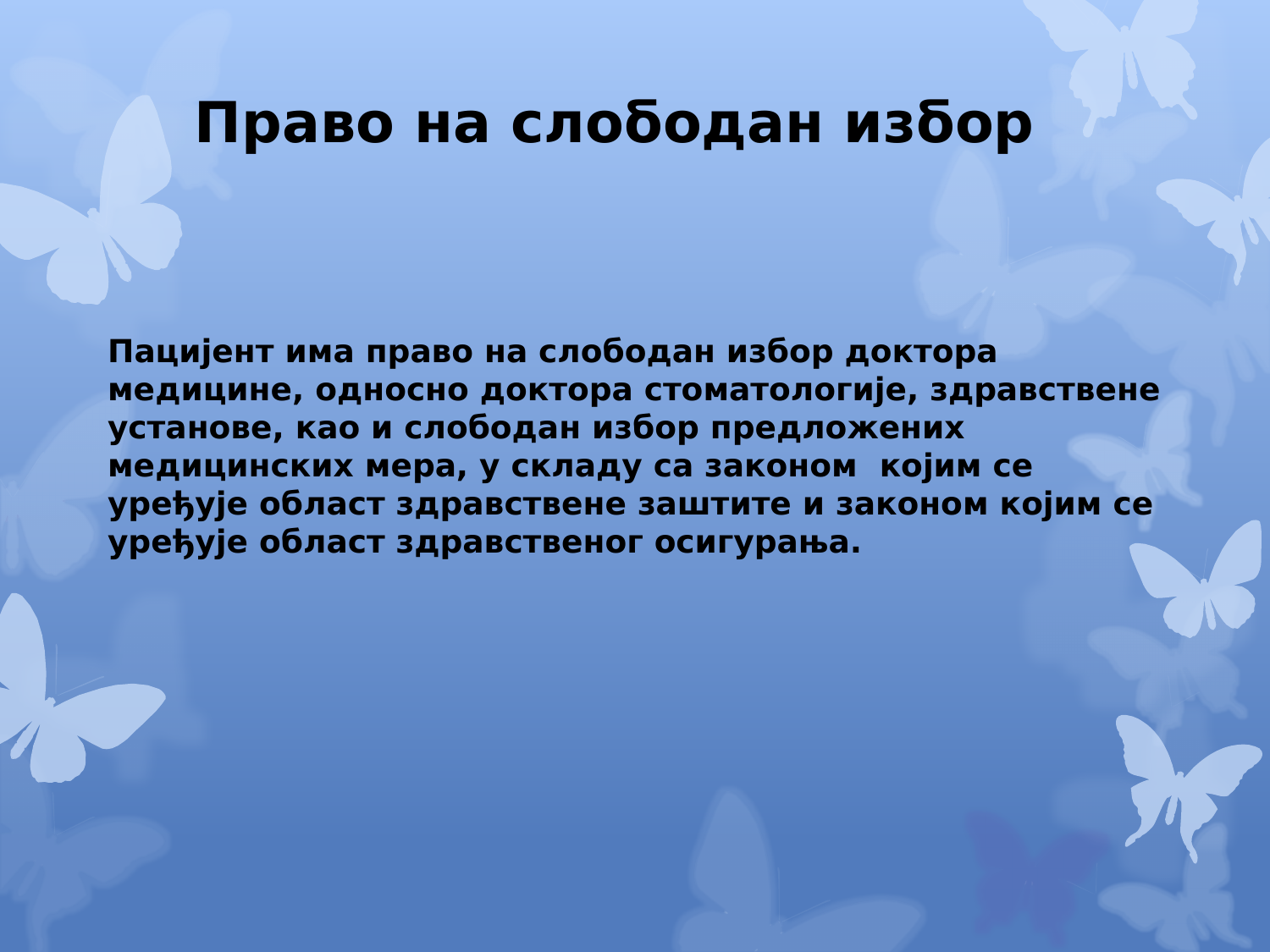

# Право на слободан избор
Пацијент има право на слободан избор доктора    медицине, односно доктора стоматологије, здравствене установе, као и слободан избор предложених медицинских мера, у складу са законом  којим се уређује област здравствене заштите и законом којим се уређује област здравственог осигурања.